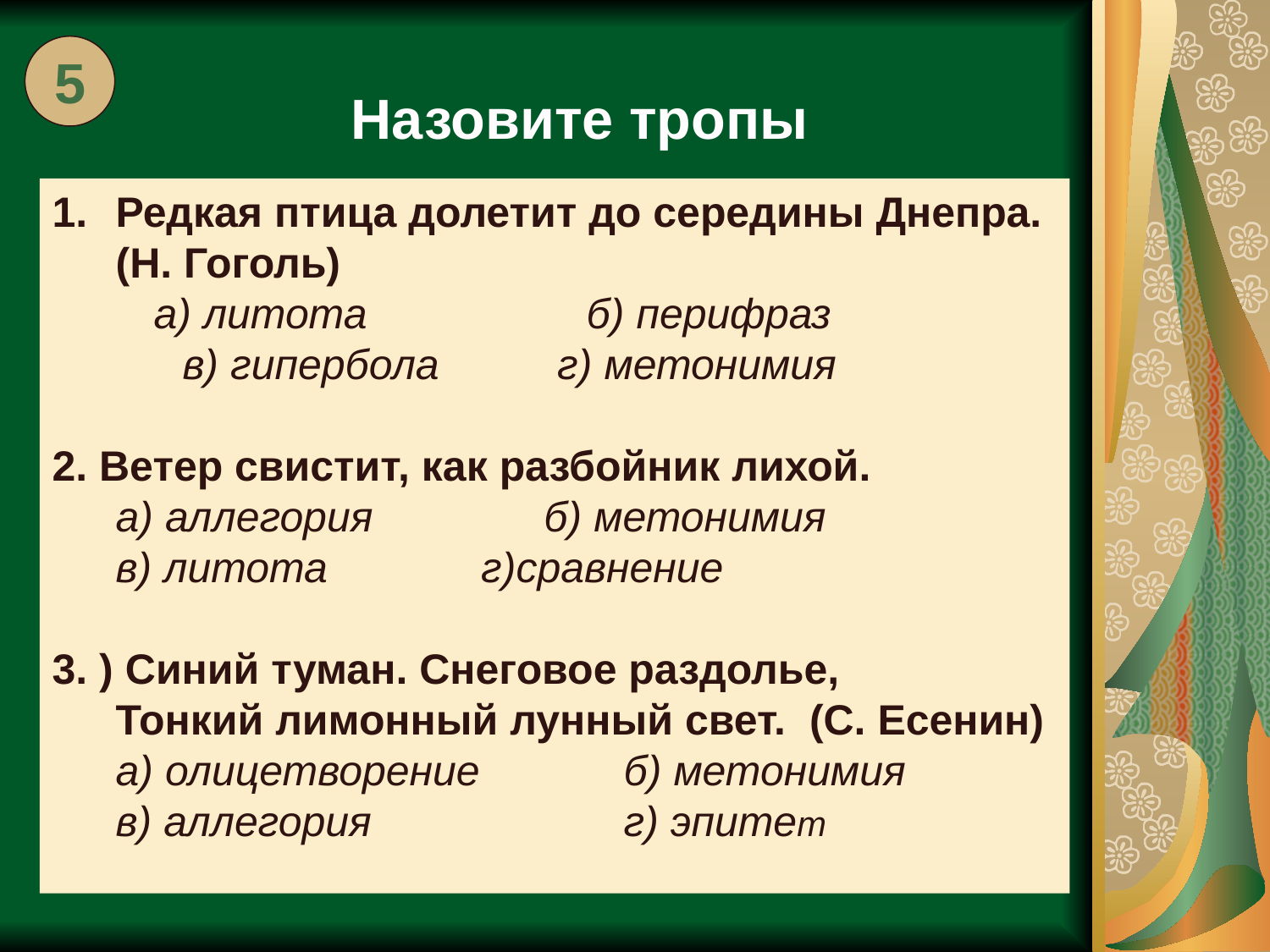

5
Назовите тропы
Редкая птица долетит до середины Днепра.  (Н. Гоголь)
 а) литота		б) перифраз
           в) гипербола          г) метонимия

2. Ветер свистит, как разбойник лихой.
	а) аллегория	    б) метонимия
	в) литота             г)сравнение

3. ) Синий туман. Снеговое раздолье,
	Тонкий лимонный лунный свет.  (С. Есенин)
	а) олицетворение  	б) метонимия
	в) аллегория 		г) эпитет